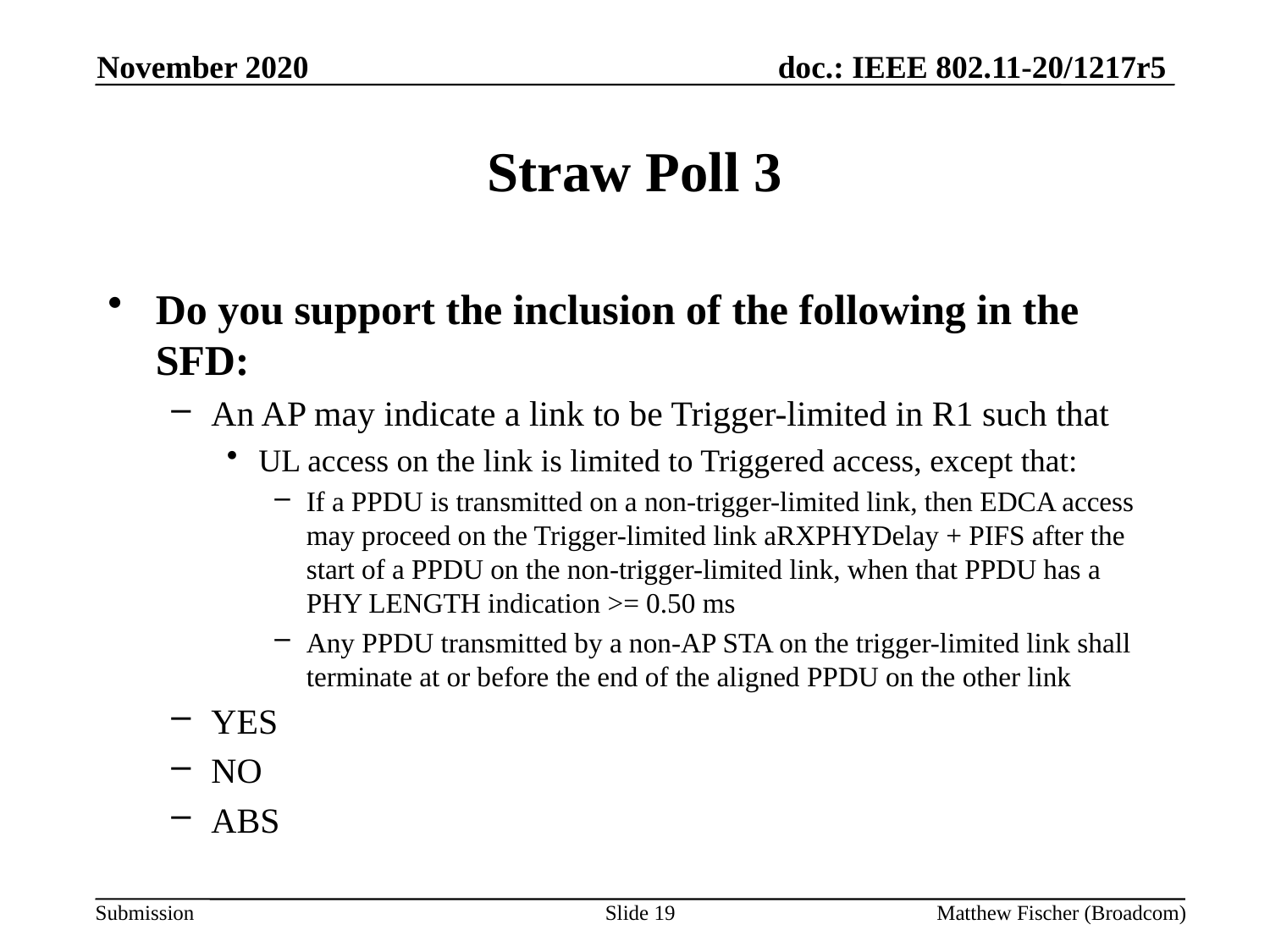

November 2020
# Straw Poll 3
Do you support the inclusion of the following in the SFD:
An AP may indicate a link to be Trigger-limited in R1 such that
UL access on the link is limited to Triggered access, except that:
If a PPDU is transmitted on a non-trigger-limited link, then EDCA access may proceed on the Trigger-limited link aRXPHYDelay + PIFS after the start of a PPDU on the non-trigger-limited link, when that PPDU has a PHY LENGTH indication >= 0.50 ms
Any PPDU transmitted by a non-AP STA on the trigger-limited link shall terminate at or before the end of the aligned PPDU on the other link
YES
NO
ABS

Slide 19
Matthew Fischer (Broadcom)